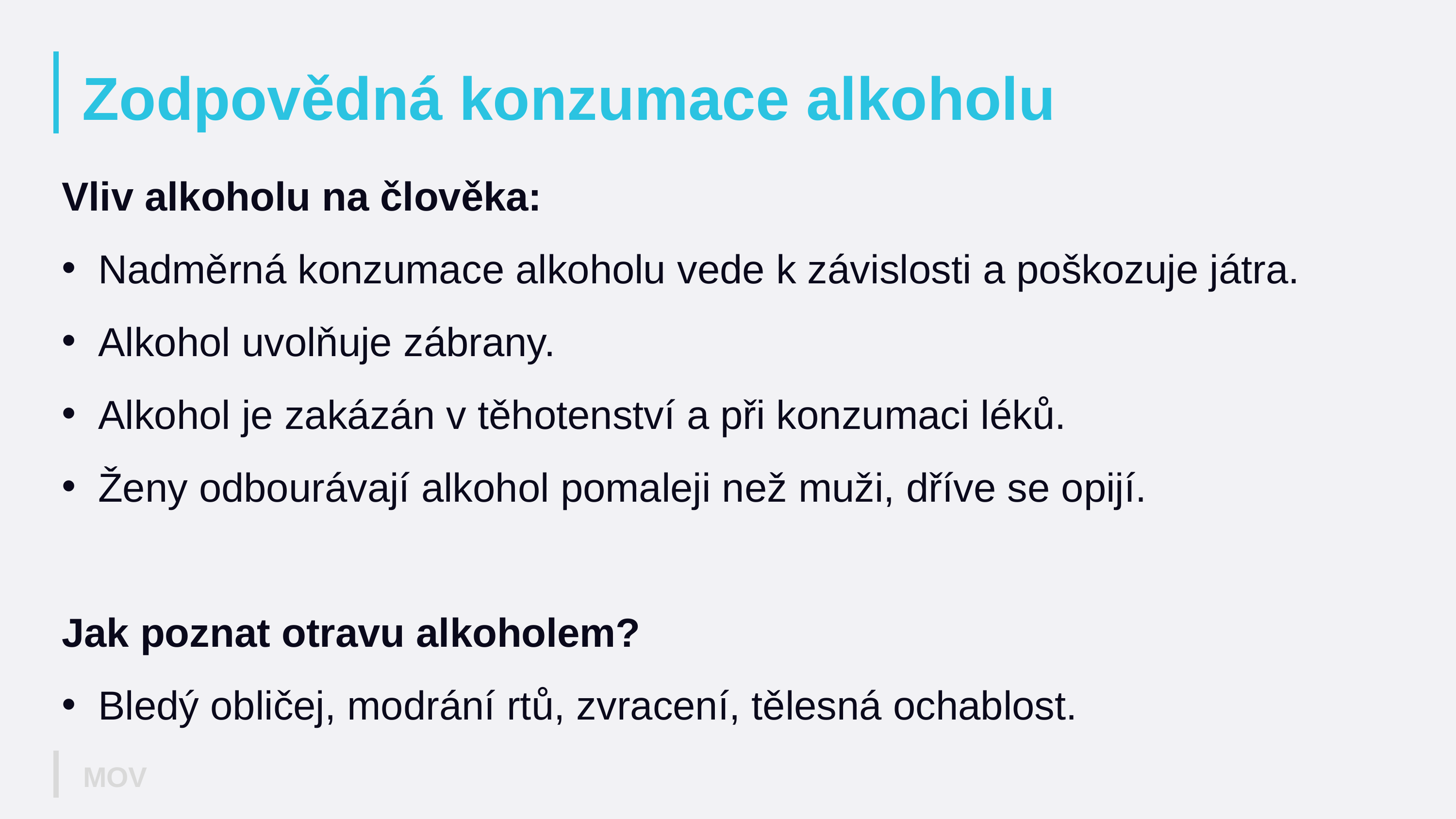

# Zodpovědná konzumace alkoholu
Vliv alkoholu na člověka:
Nadměrná konzumace alkoholu vede k závislosti a poškozuje játra.
Alkohol uvolňuje zábrany.
Alkohol je zakázán v těhotenství a při konzumaci léků.
Ženy odbourávají alkohol pomaleji než muži, dříve se opijí.

Jak poznat otravu alkoholem?
Bledý obličej, modrání rtů, zvracení, tělesná ochablost.